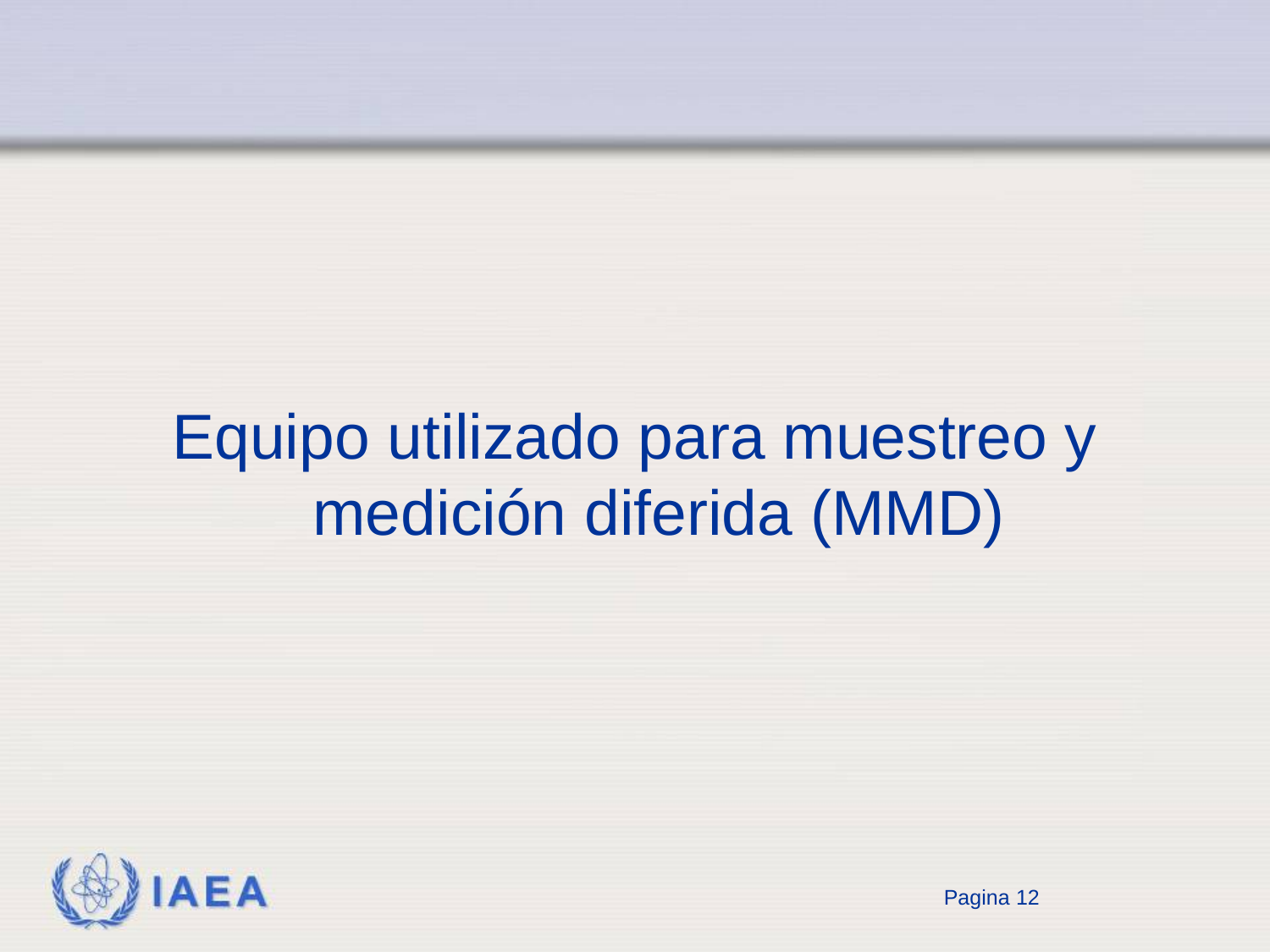

Equipo utilizado para muestreo y medición diferida (MMD)